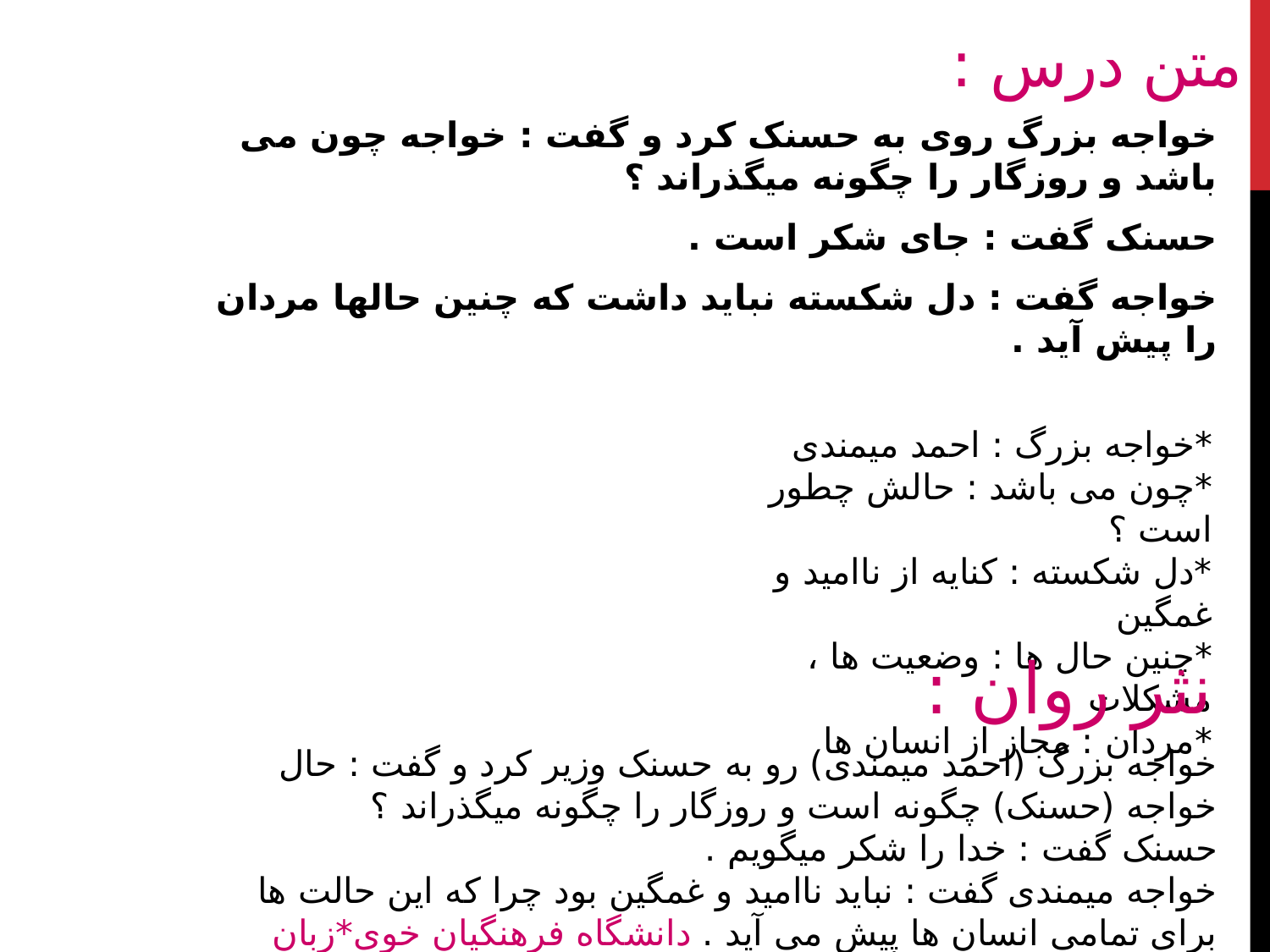

# متن درس :
خواجه بزرگ روی به حسنک کرد و گفت : خواجه چون می باشد و روزگار را چگونه میگذراند ؟
حسنک گفت : جای شکر است .
خواجه گفت : دل شکسته نباید داشت که چنین حالها مردان را پیش آید .
*خواجه بزرگ : احمد میمندی
*چون می باشد : حالش چطور است ؟
*دل شکسته : کنایه از ناامید و غمگین
*چنین حال ها : وضعیت ها ، مشکلات
*مردان : مجاز از انسان ها

نثر روان :
خواجه بزرگ (احمد میمندی) رو به حسنک وزیر کرد و گفت : حال خواجه (حسنک) چگونه است و روزگار را چگونه میگذراند ؟
حسنک گفت : خدا را شکر میگویم .
خواجه میمندی گفت : نباید ناامید و غمگین بود چرا که این حالت ها برای تمامی انسان ها پیش می آید . دانشگاه فرهنگیان خوی*زبان فارسی*کامرانی